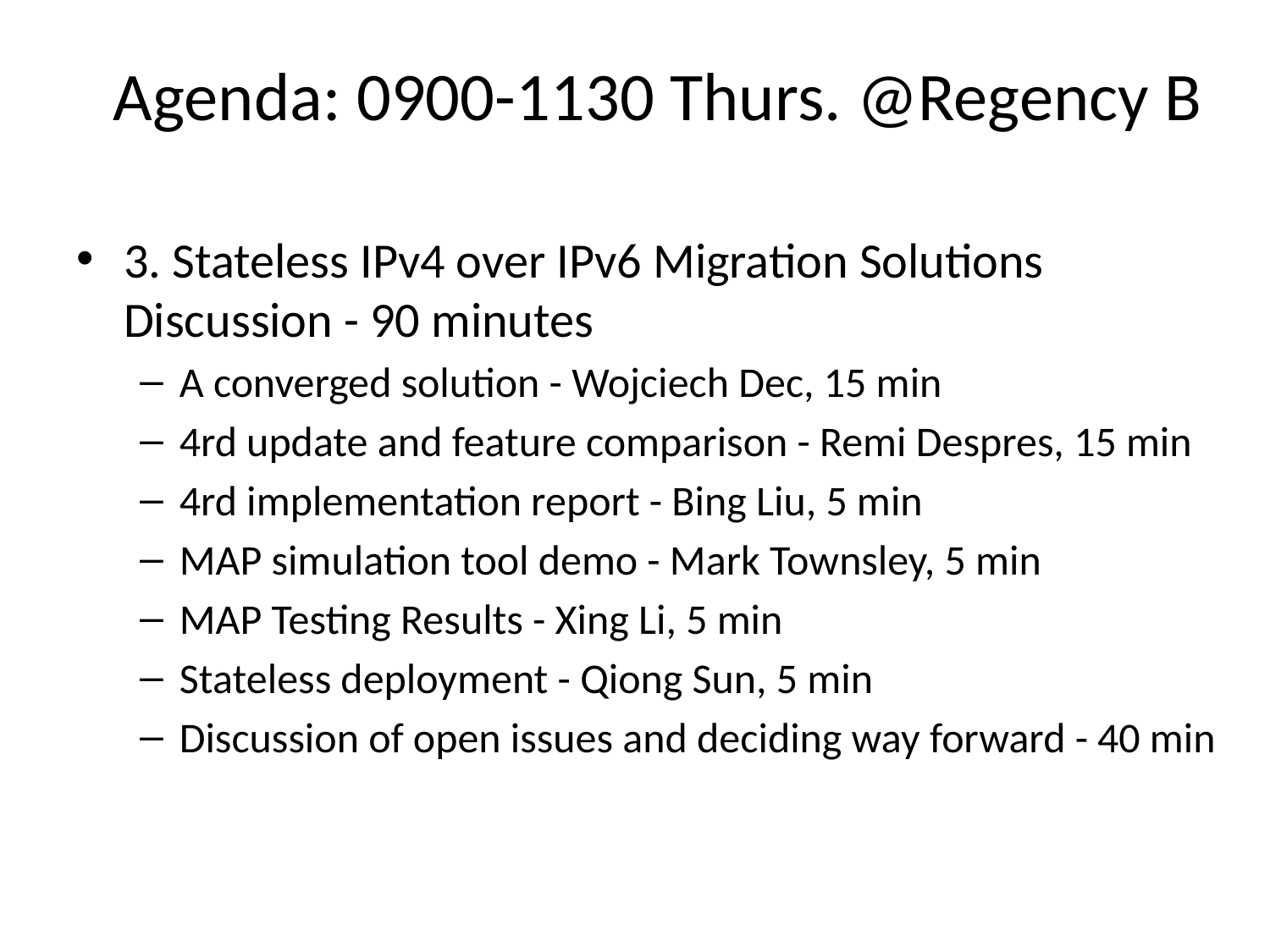

# Agenda: 0900-1130 Thurs. @Regency B
3. Stateless IPv4 over IPv6 Migration Solutions Discussion - 90 minutes
A converged solution - Wojciech Dec, 15 min
4rd update and feature comparison - Remi Despres, 15 min
4rd implementation report - Bing Liu, 5 min
MAP simulation tool demo - Mark Townsley, 5 min
MAP Testing Results - Xing Li, 5 min
Stateless deployment - Qiong Sun, 5 min
Discussion of open issues and deciding way forward - 40 min